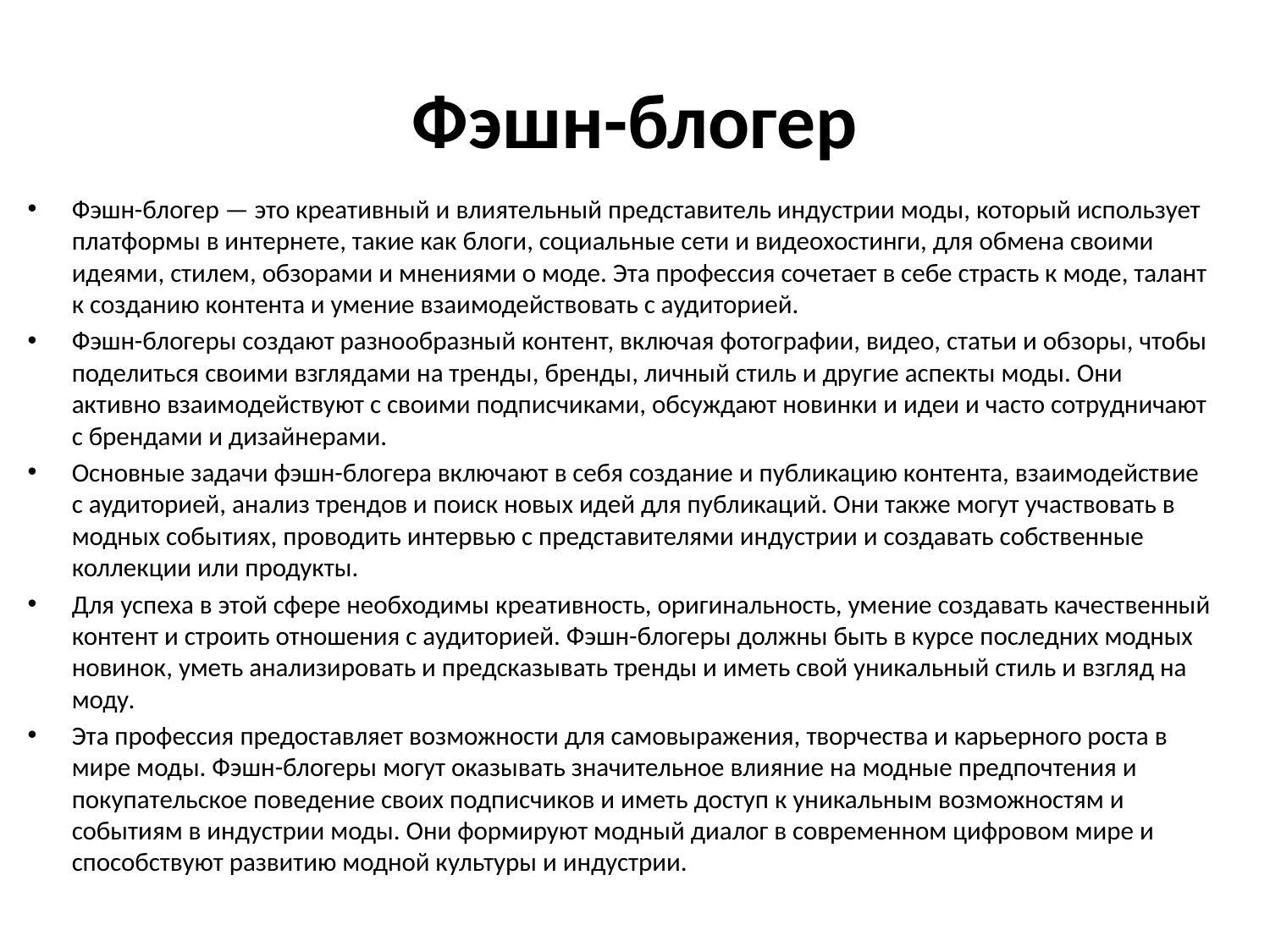

# Фэшн-блогер
Фэшн-блогер — это креативный и влиятельный представитель индустрии моды, который использует платформы в интернете, такие как блоги, социальные сети и видеохостинги, для обмена своими идеями, стилем, обзорами и мнениями о моде. Эта профессия сочетает в себе страсть к моде, талант к созданию контента и умение взаимодействовать с аудиторией.
Фэшн-блогеры создают разнообразный контент, включая фотографии, видео, статьи и обзоры, чтобы поделиться своими взглядами на тренды, бренды, личный стиль и другие аспекты моды. Они активно взаимодействуют с своими подписчиками, обсуждают новинки и идеи и часто сотрудничают с брендами и дизайнерами.
Основные задачи фэшн-блогера включают в себя создание и публикацию контента, взаимодействие с аудиторией, анализ трендов и поиск новых идей для публикаций. Они также могут участвовать в модных событиях, проводить интервью с представителями индустрии и создавать собственные коллекции или продукты.
Для успеха в этой сфере необходимы креативность, оригинальность, умение создавать качественный контент и строить отношения с аудиторией. Фэшн-блогеры должны быть в курсе последних модных новинок, уметь анализировать и предсказывать тренды и иметь свой уникальный стиль и взгляд на моду.
Эта профессия предоставляет возможности для самовыражения, творчества и карьерного роста в мире моды. Фэшн-блогеры могут оказывать значительное влияние на модные предпочтения и покупательское поведение своих подписчиков и иметь доступ к уникальным возможностям и событиям в индустрии моды. Они формируют модный диалог в современном цифровом мире и способствуют развитию модной культуры и индустрии.